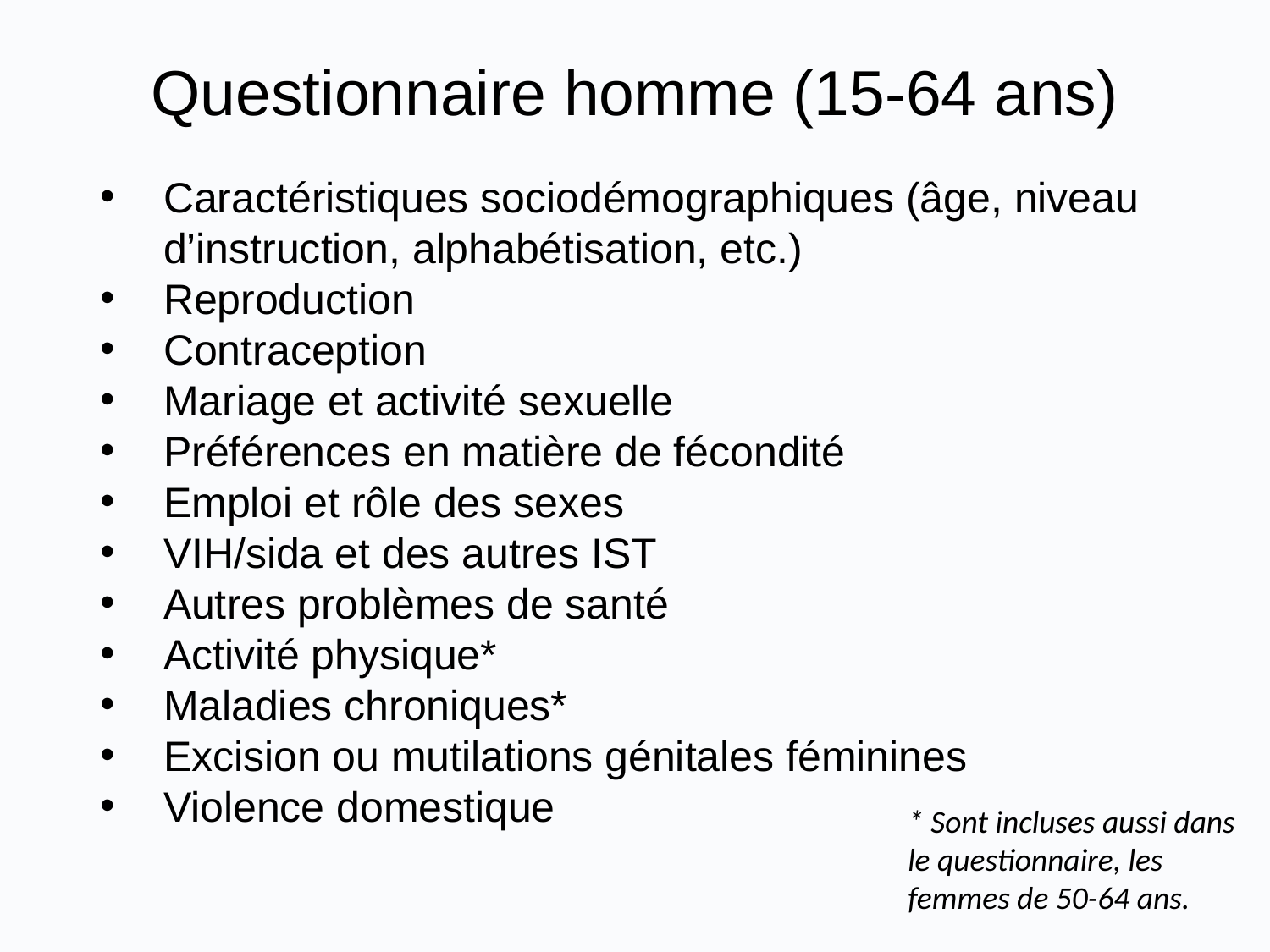

# Questionnaire homme (15-64 ans)
Caractéristiques sociodémographiques (âge, niveau d’instruction, alphabétisation, etc.)
Reproduction
Contraception
Mariage et activité sexuelle
Préférences en matière de fécondité
Emploi et rôle des sexes
VIH/sida et des autres IST
Autres problèmes de santé
Activité physique*
Maladies chroniques*
Excision ou mutilations génitales féminines
Violence domestique

* Sont incluses aussi dans le questionnaire, les femmes de 50-64 ans.